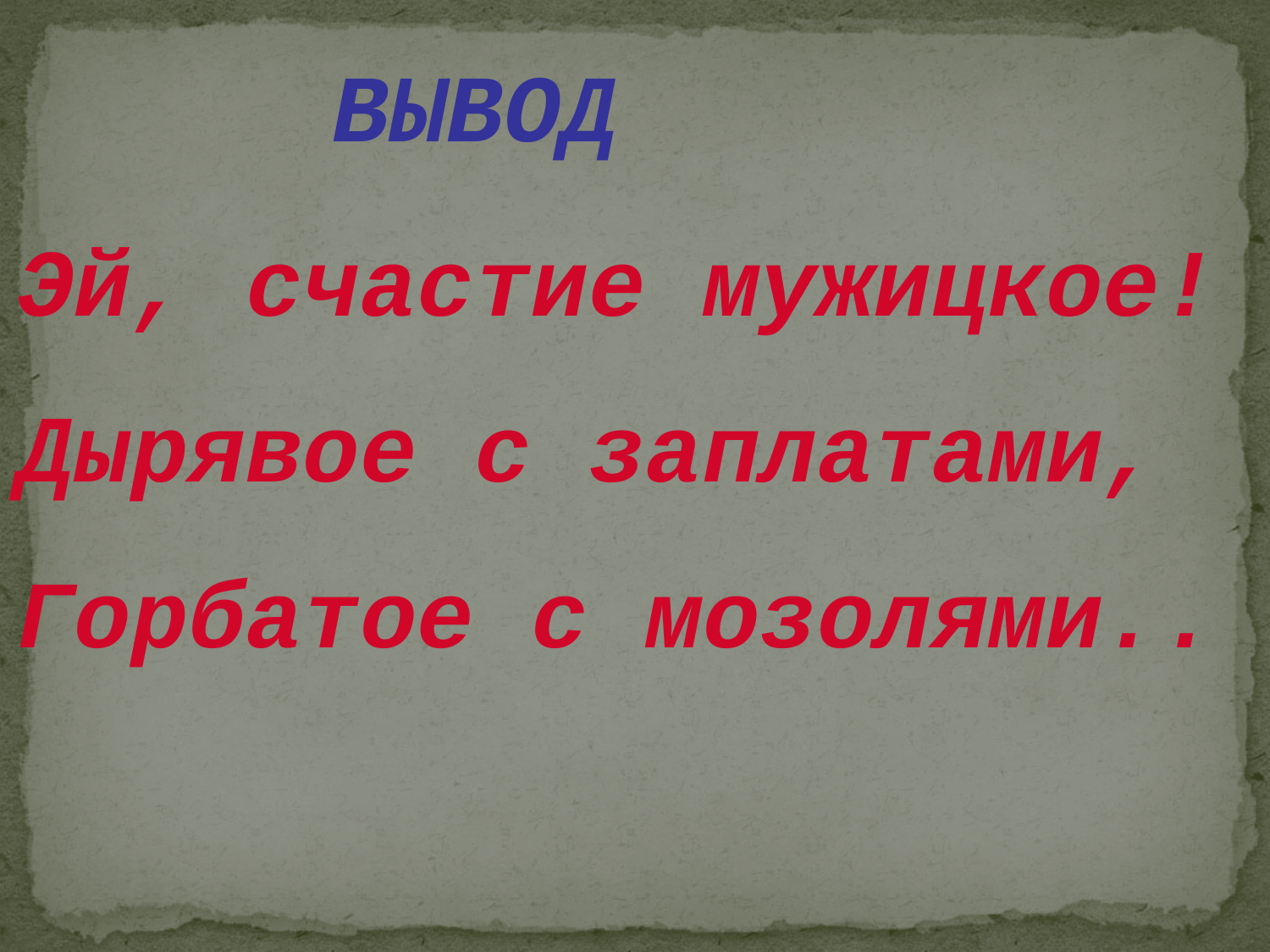

ВЫВОД
Эй, счастие мужицкое!
Дырявое с заплатами,
Горбатое с мозолями..